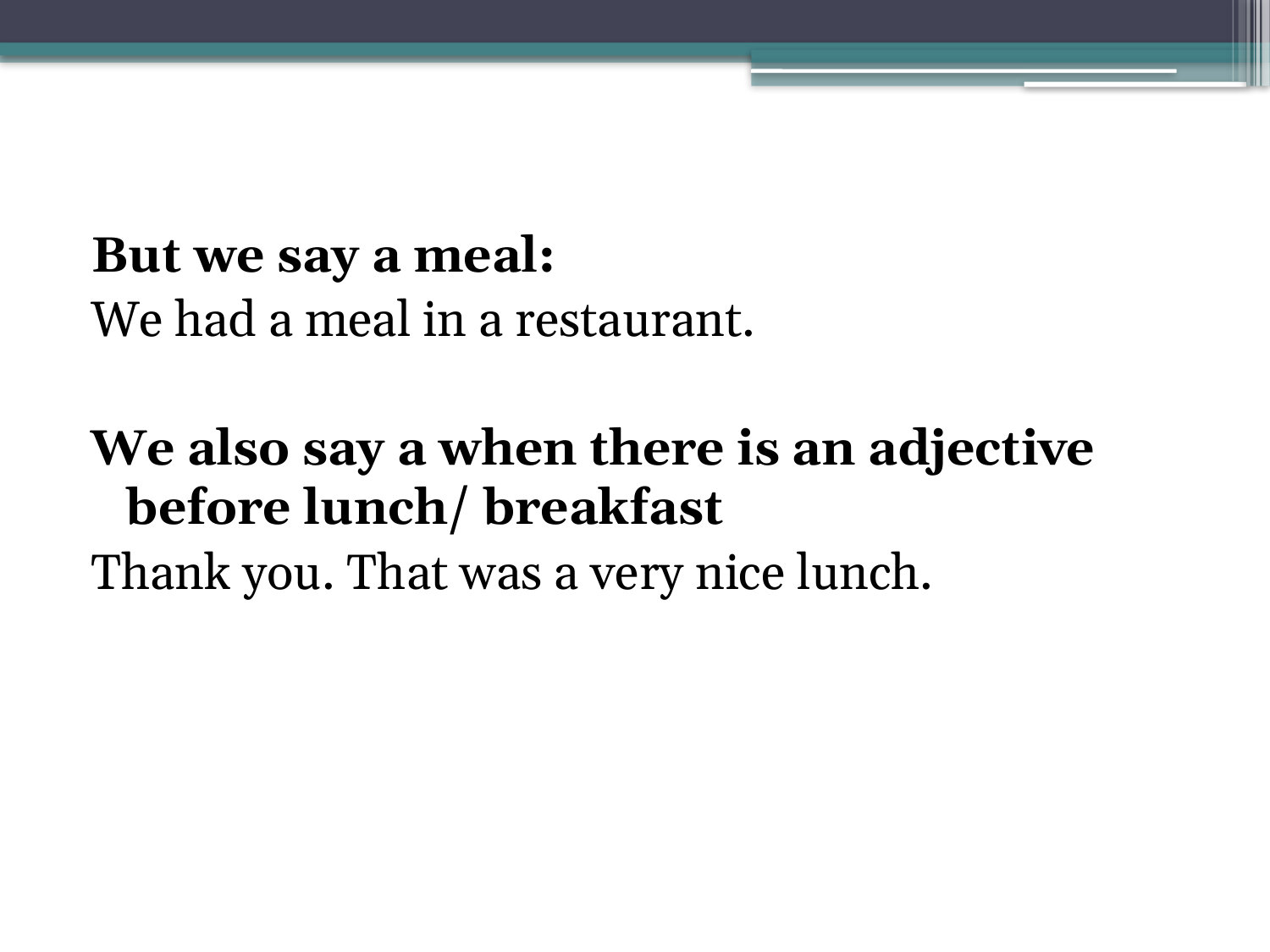

But we say a meal:
We had a meal in a restaurant.

We also say a when there is an adjective before lunch/ breakfast
Thank you. That was a very nice lunch.